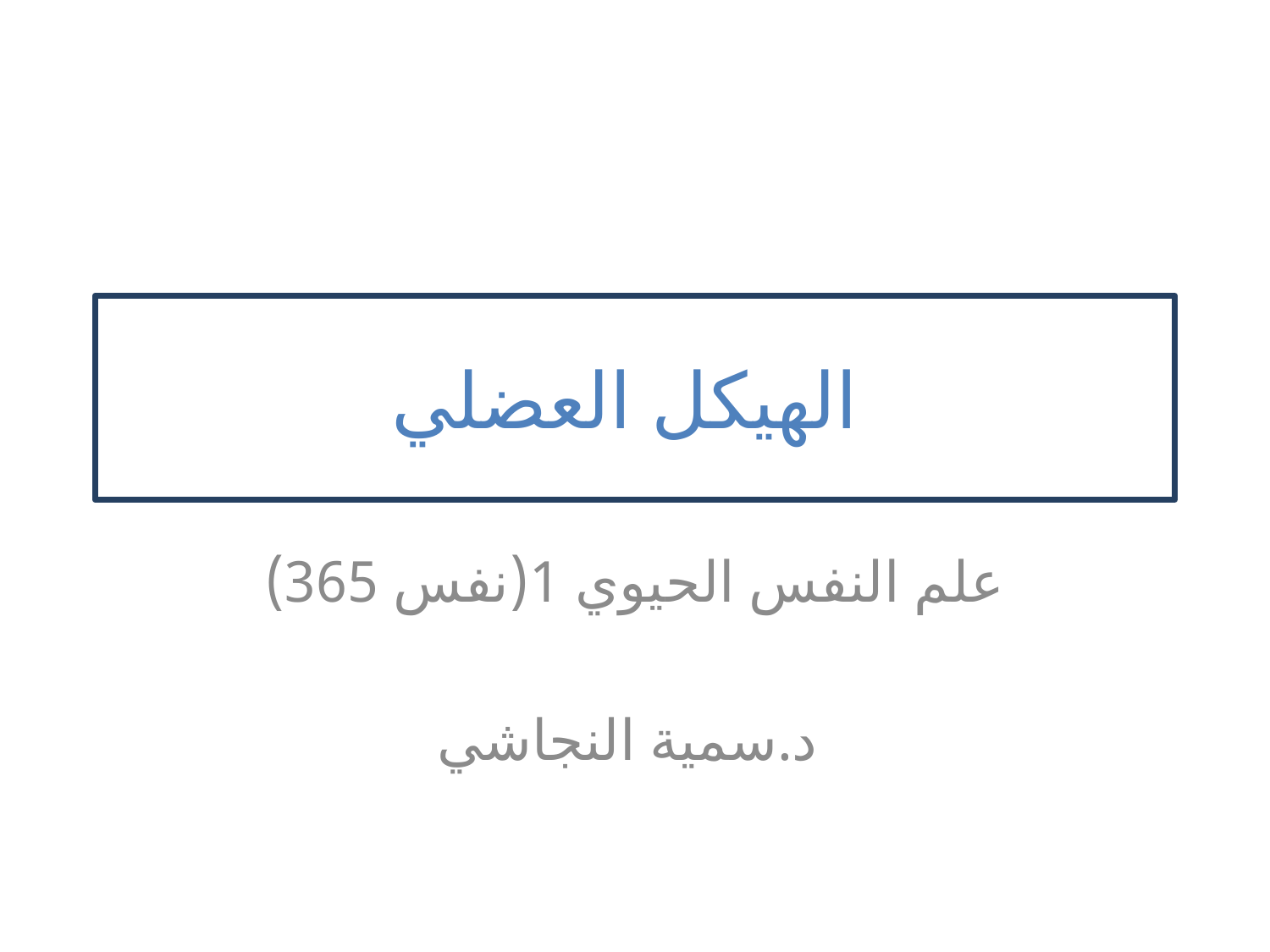

# الهيكل العضلي
علم النفس الحيوي 1(نفس 365)

د.سمية النجاشي